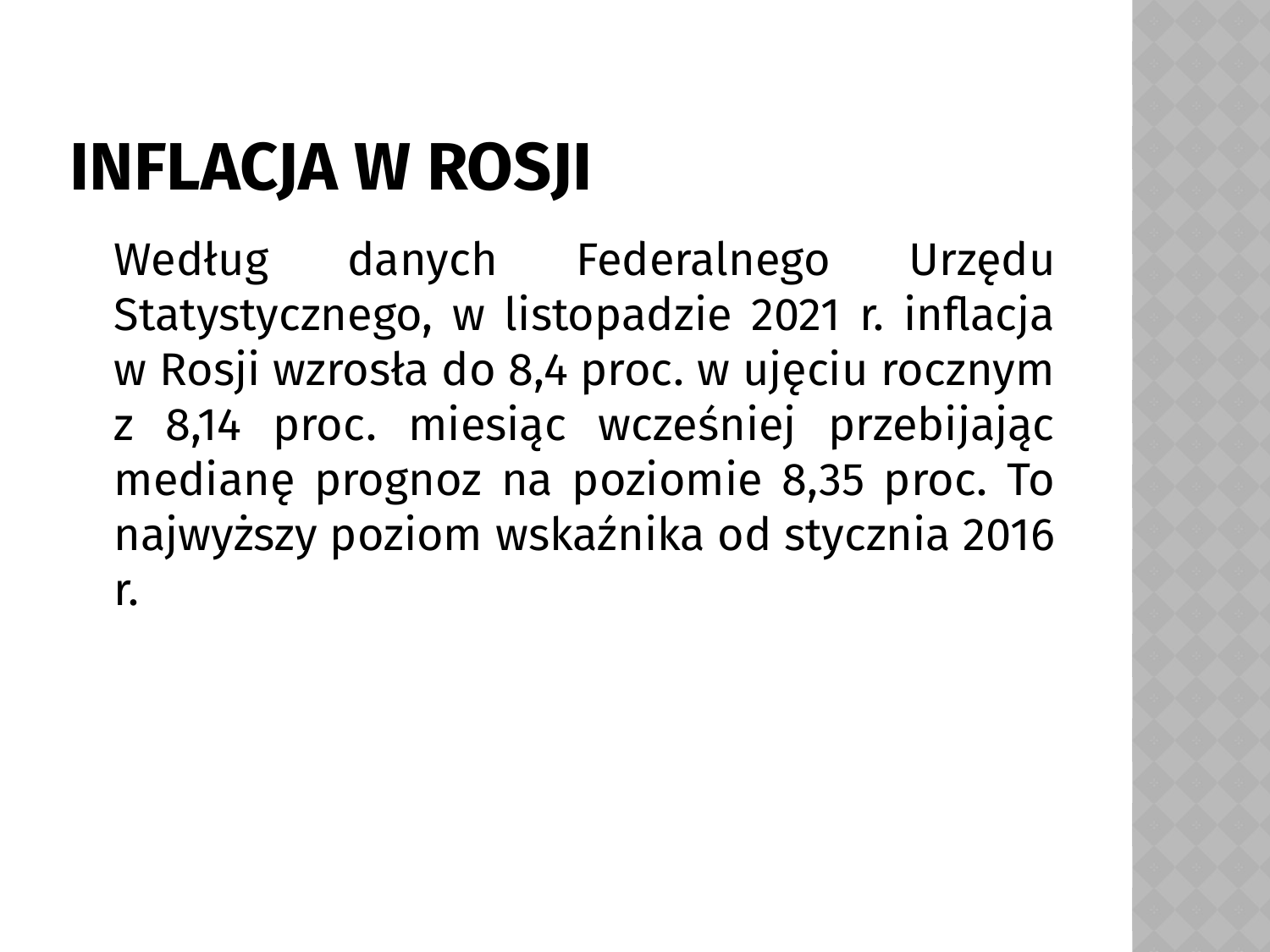

# Inflacja w Rosji
	Według danych Federalnego Urzędu Statystycznego, w listopadzie 2021 r. inflacja w Rosji wzrosła do 8,4 proc. w ujęciu rocznym z 8,14 proc. miesiąc wcześniej przebijając medianę prognoz na poziomie 8,35 proc. To najwyższy poziom wskaźnika od stycznia 2016 r.